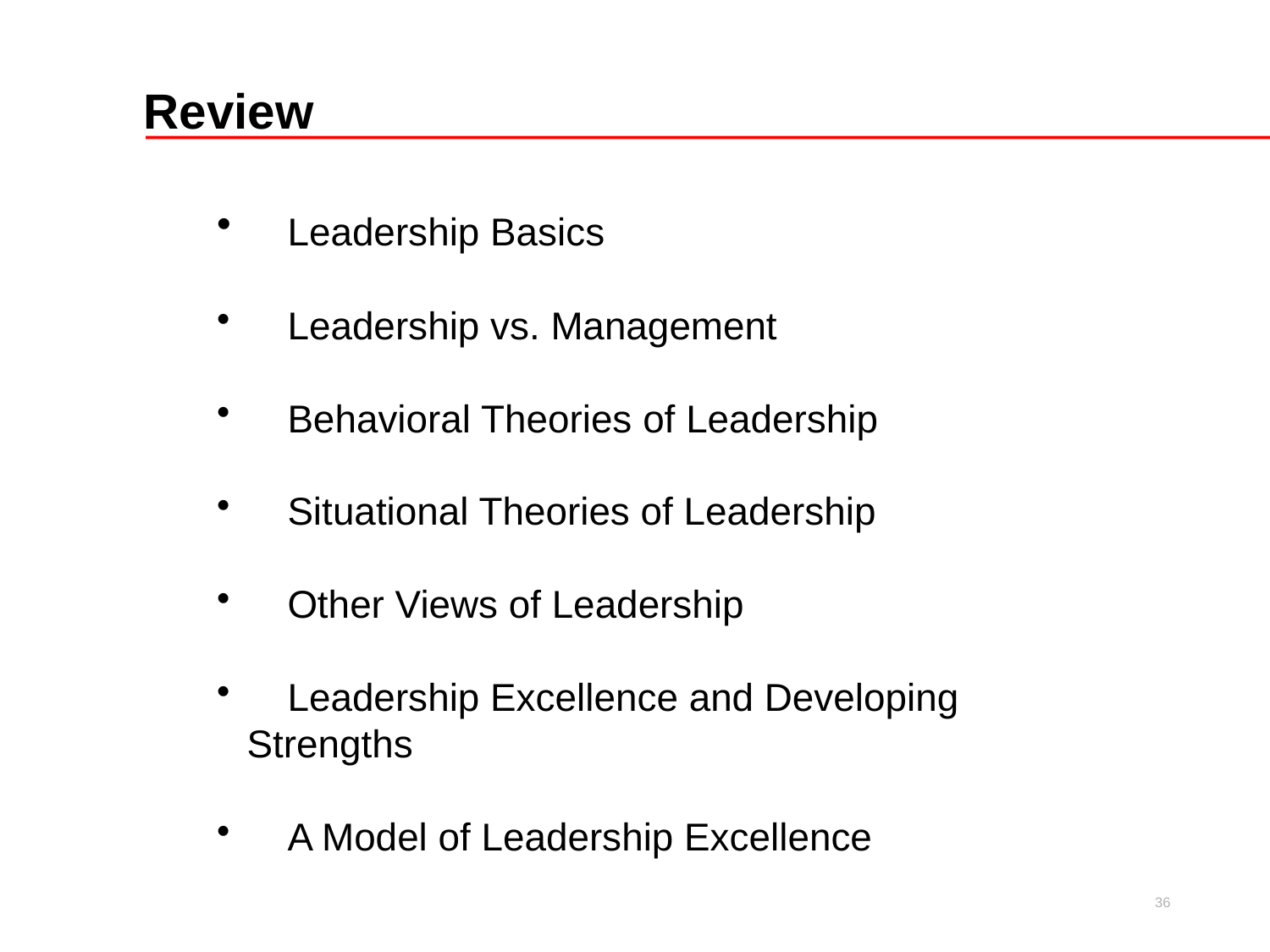

Review
 	Leadership Basics

 	Leadership vs. Management

 	Behavioral Theories of Leadership

 	Situational Theories of Leadership

 	Other Views of Leadership

 	Leadership Excellence and Developing Strengths

 	A Model of Leadership Excellence
36